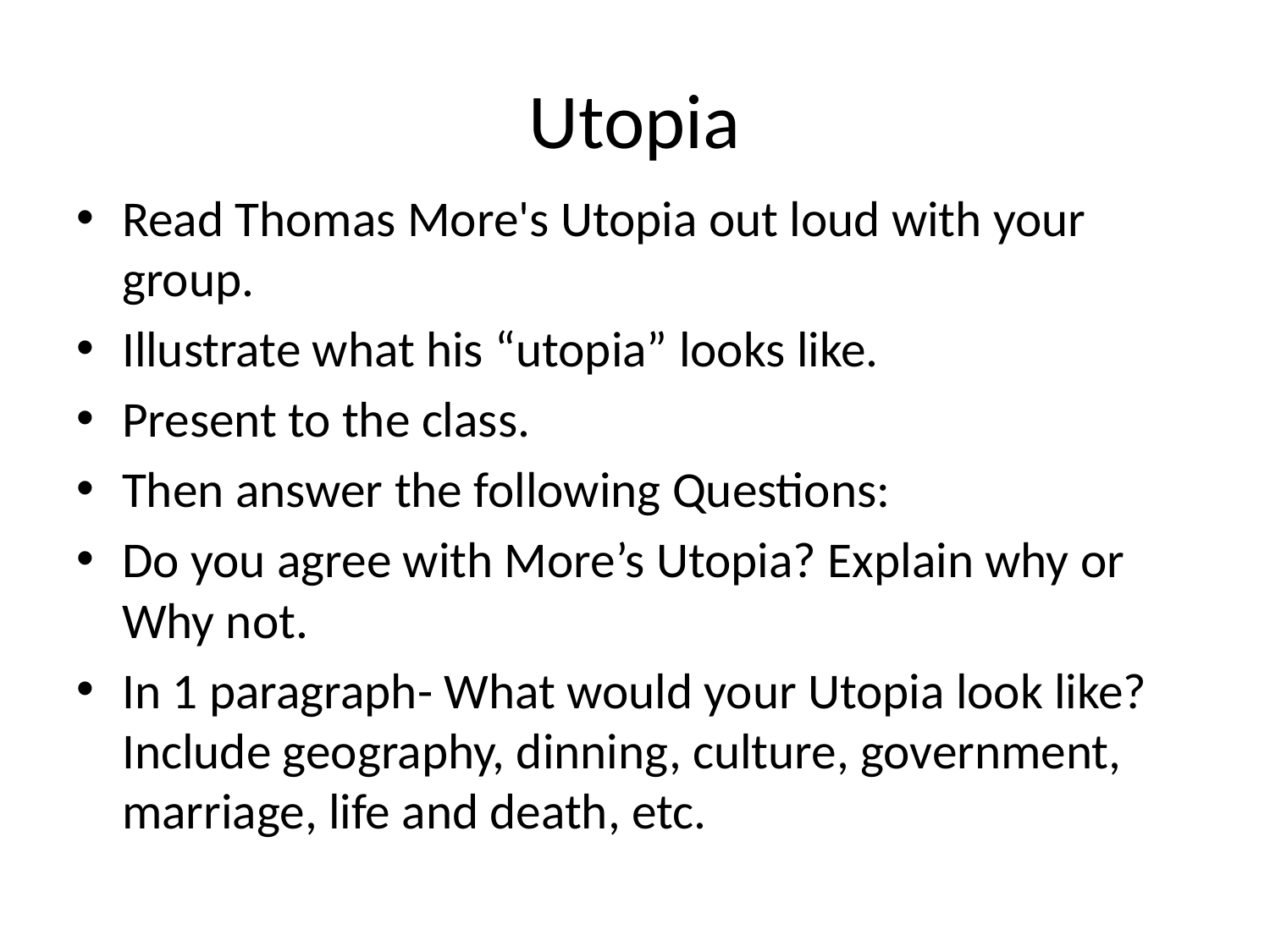

# Utopia
Read Thomas More's Utopia out loud with your group.
Illustrate what his “utopia” looks like.
Present to the class.
Then answer the following Questions:
Do you agree with More’s Utopia? Explain why or Why not.
In 1 paragraph- What would your Utopia look like? Include geography, dinning, culture, government, marriage, life and death, etc.